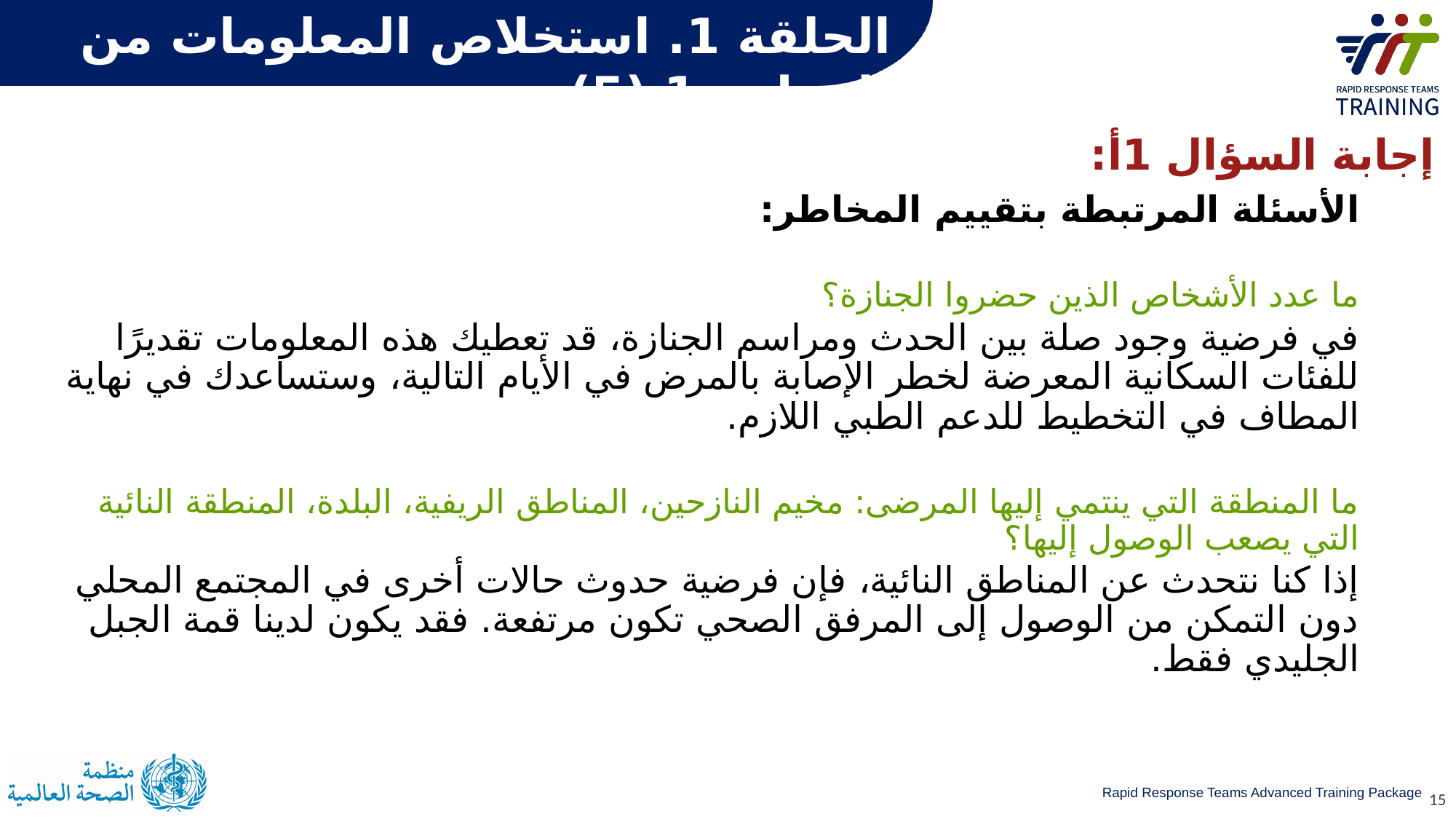

الحلقة 1. استخلاص المعلومات من الخطوة 1 (5)
إجابة السؤال 1أ:
الأسئلة المرتبطة بتقييم المخاطر:

ما عدد الأشخاص الذين حضروا الجنازة؟
في فرضية وجود صلة بين الحدث ومراسم الجنازة، قد تعطيك هذه المعلومات تقديرًا للفئات السكانية المعرضة لخطر الإصابة بالمرض في الأيام التالية، وستساعدك في نهاية المطاف في التخطيط للدعم الطبي اللازم.

ما المنطقة التي ينتمي إليها المرضى: مخيم النازحين، المناطق الريفية، البلدة، المنطقة النائية التي يصعب الوصول إليها؟
إذا كنا نتحدث عن المناطق النائية، فإن فرضية حدوث حالات أخرى في المجتمع المحلي دون التمكن من الوصول إلى المرفق الصحي تكون مرتفعة. فقد يكون لدينا قمة الجبل الجليدي فقط.